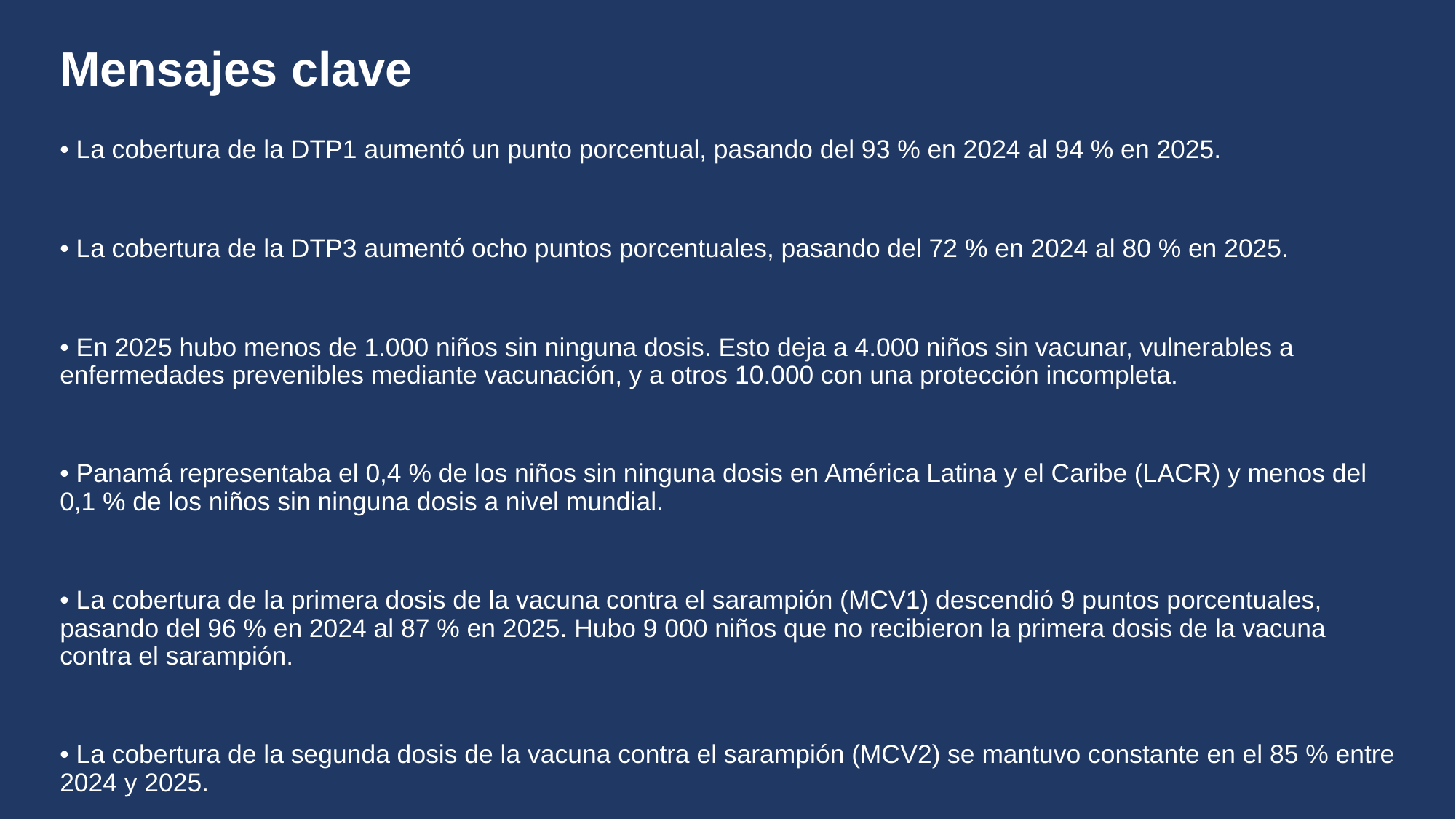

# Mensajes clave
• La cobertura de la DTP1 aumentó un punto porcentual, pasando del 93 % en 2024 al 94 % en 2025.

• La cobertura de la DTP3 aumentó ocho puntos porcentuales, pasando del 72 % en 2024 al 80 % en 2025.

• En 2025 hubo menos de 1.000 niños sin ninguna dosis. Esto deja a 4.000 niños sin vacunar, vulnerables a enfermedades prevenibles mediante vacunación, y a otros 10.000 con una protección incompleta.

• Panamá representaba el 0,4 % de los niños sin ninguna dosis en América Latina y el Caribe (LACR) y menos del 0,1 % de los niños sin ninguna dosis a nivel mundial.

• La cobertura de la primera dosis de la vacuna contra el sarampión (MCV1) descendió 9 puntos porcentuales, pasando del 96 % en 2024 al 87 % en 2025. Hubo 9 000 niños que no recibieron la primera dosis de la vacuna contra el sarampión.

• La cobertura de la segunda dosis de la vacuna contra el sarampión (MCV2) se mantuvo constante en el 85 % entre 2024 y 2025.

• La cobertura de la última dosis de la vacuna contra el VPH (HPVc) entre las niñas aumentó del 64 % al 70 % en 2025 gracias a la mejora en el rendimiento del programa.